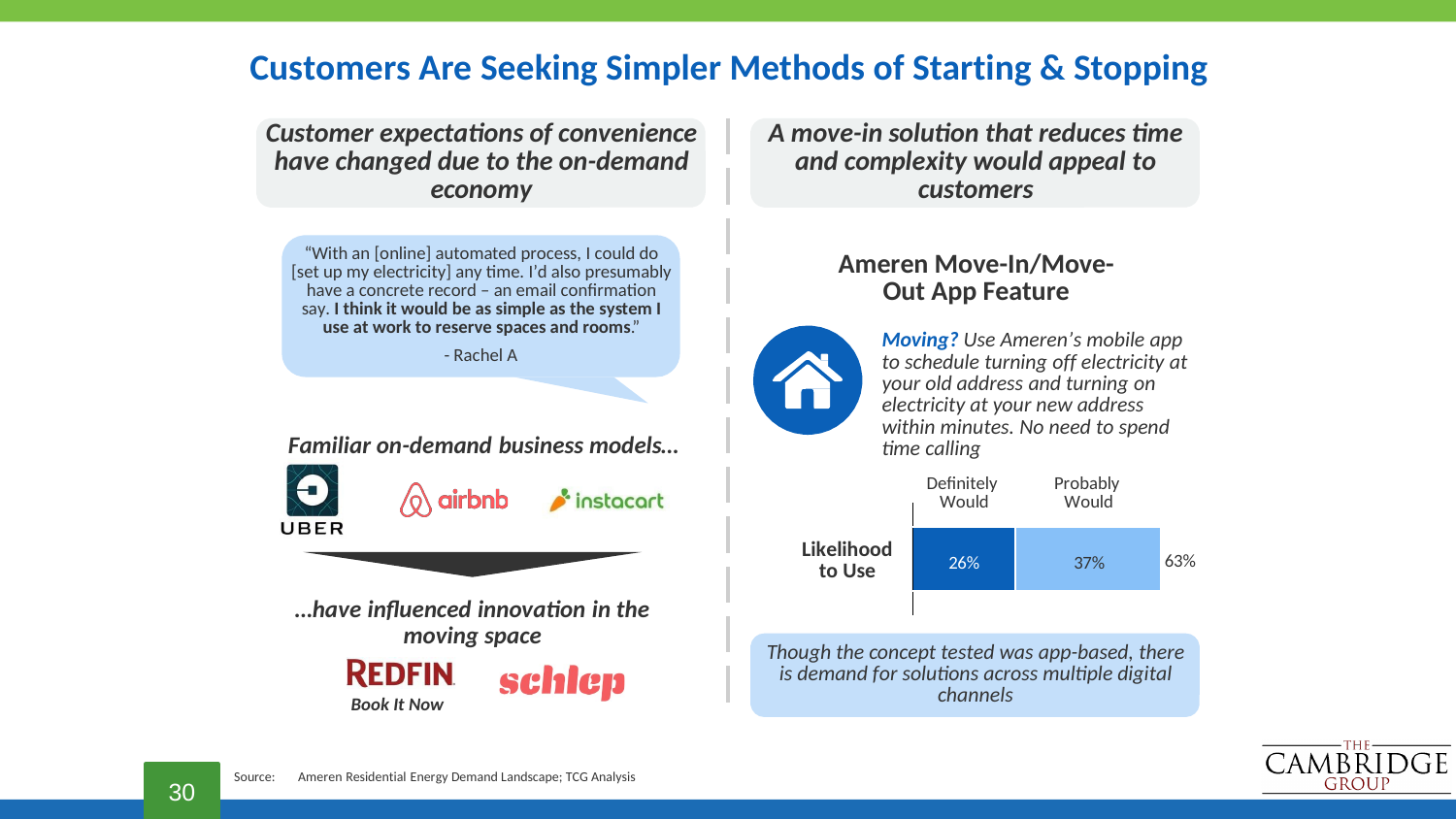

# Customers Are Seeking Simpler Methods of Starting & Stopping

Customer expectations of convenience have changed due to the on-demand economy
A move-in solution that reduces time and complexity would appeal to customers

Ameren Move-In/Move- Out App Feature
Moving? Use Ameren’s mobile app to schedule turning off electricity at your old address and turning on electricity at your new address within minutes. No need to spend time calling

“With an [online] automated process, I could do [set up my electricity] any time. I’d also presumably have a concrete record – an email confirmation say. I think it would be as simple as the system I use at work to reserve spaces and rooms.”
- Rachel A

Familiar on-demand business models…

Definitely Would
Probably Would

Likelihood to Use
63%
26%
37%

…have influenced innovation in the
moving space

Book It Now

Though the concept tested was app-based, there is demand for solutions across multiple digital channels

30
Source:
Ameren Residential Energy Demand Landscape; TCG Analysis